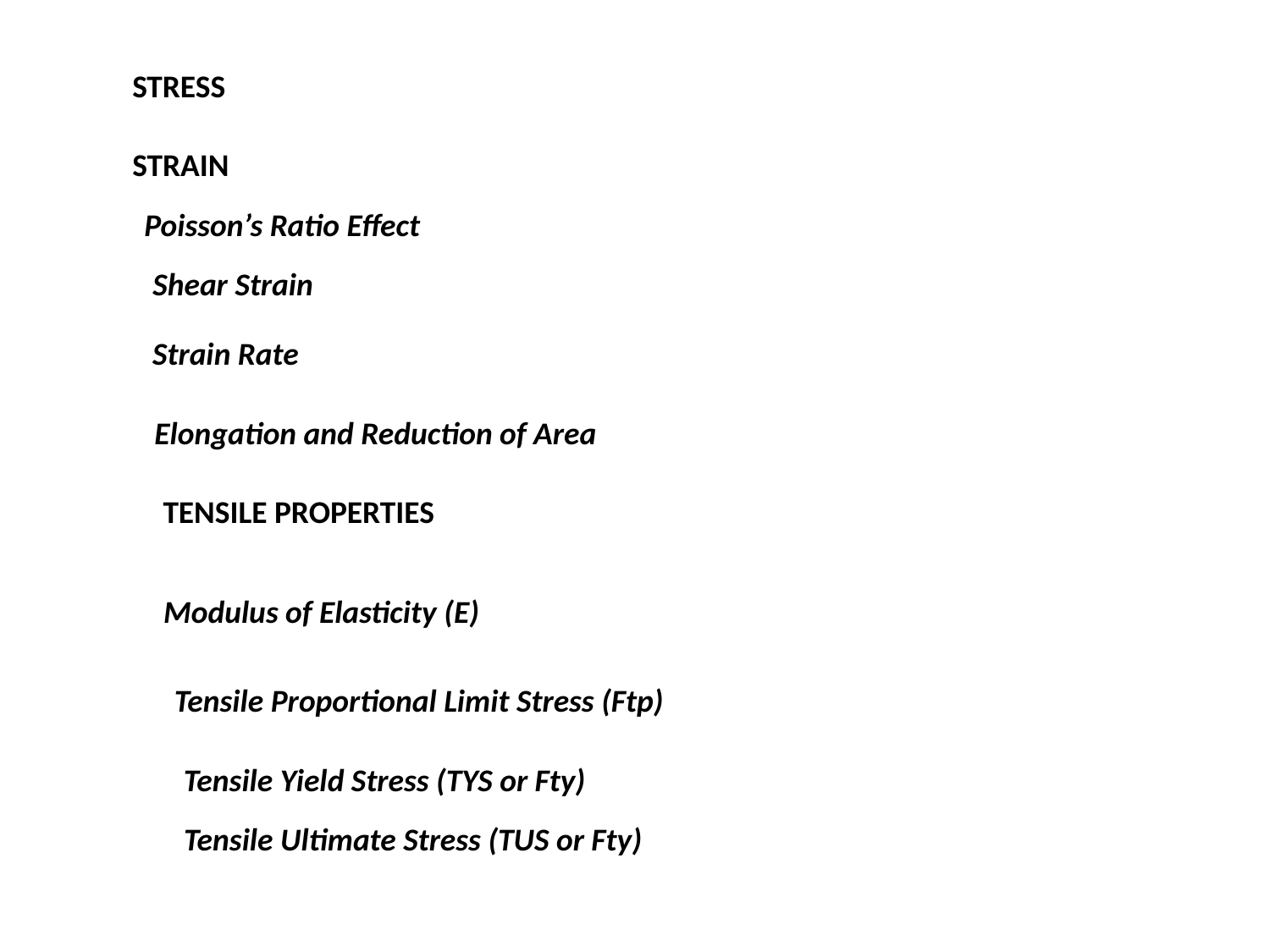

STRESS
STRAIN
Poisson’s Ratio Effect
Shear Strain
Strain Rate
Elongation and Reduction of Area
TENSILE PROPERTIES
Modulus of Elasticity (E)
Tensile Proportional Limit Stress (Ftp)
Tensile Yield Stress (TYS or Fty)
Tensile Ultimate Stress (TUS or Fty)